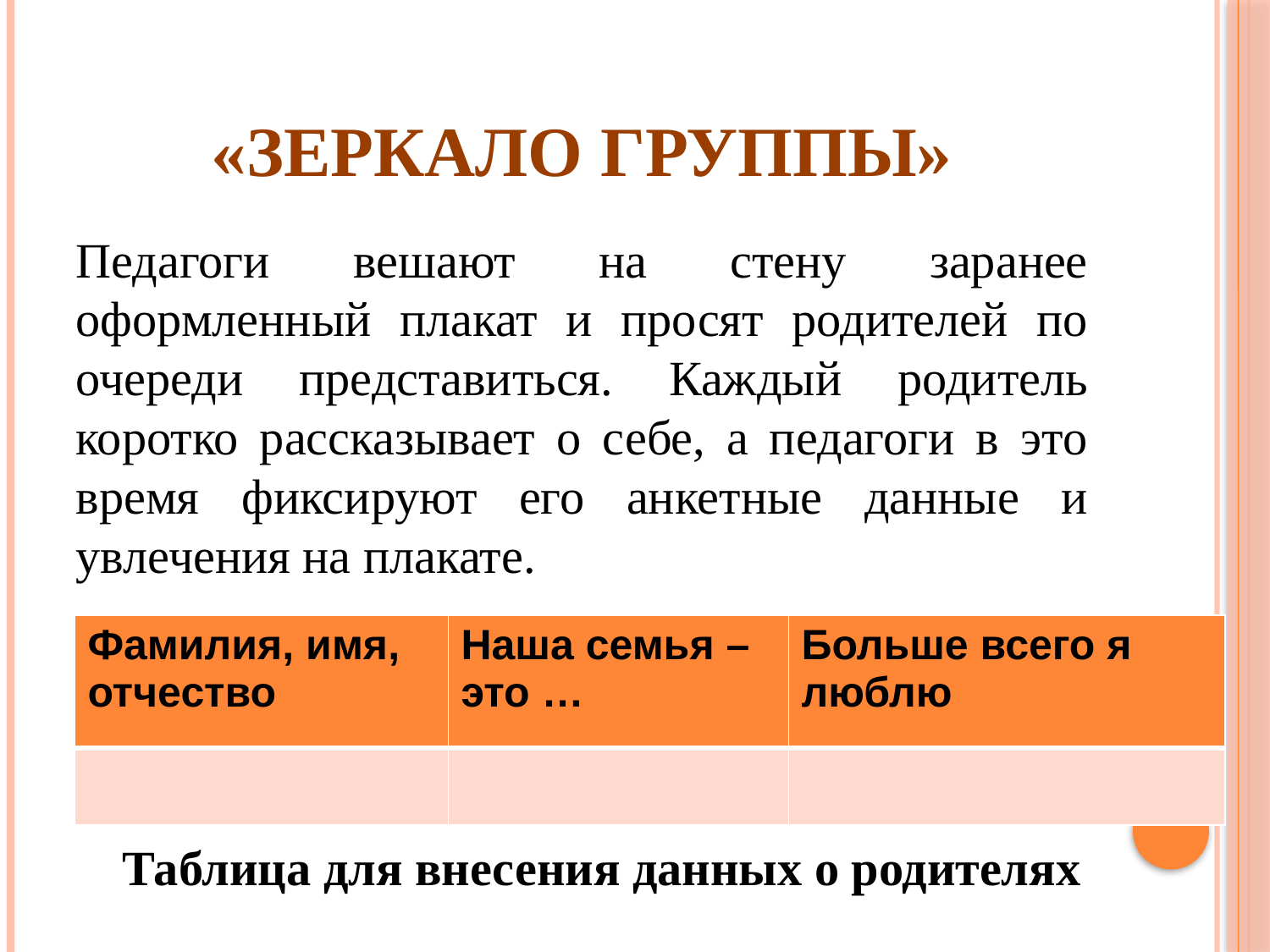

# «Зеркало группы»
Педагоги вешают на стену заранее оформленный плакат и просят родителей по очереди представиться. Каждый родитель коротко рассказывает о себе, а педагоги в это время фиксируют его анкетные данные и увлечения на плакате.
| Фамилия, имя, отчество | Наша семья – это … | Больше всего я люблю |
| --- | --- | --- |
|  |  |  |
Таблица для внесения данных о родителях